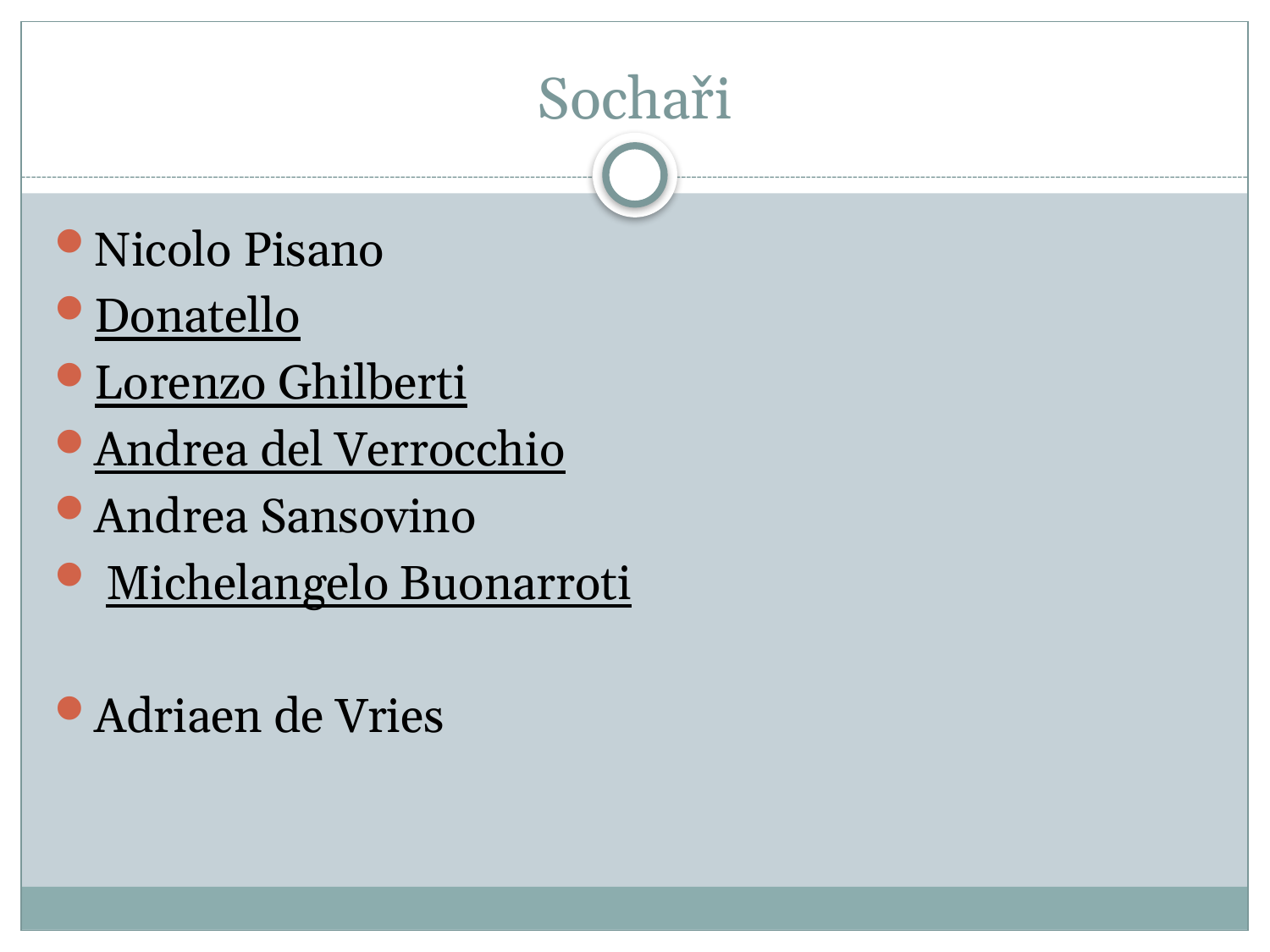

# Sochaři
Nicolo Pisano
Donatello
Lorenzo Ghilberti
Andrea del Verrocchio
Andrea Sansovino
 Michelangelo Buonarroti

Adriaen de Vries